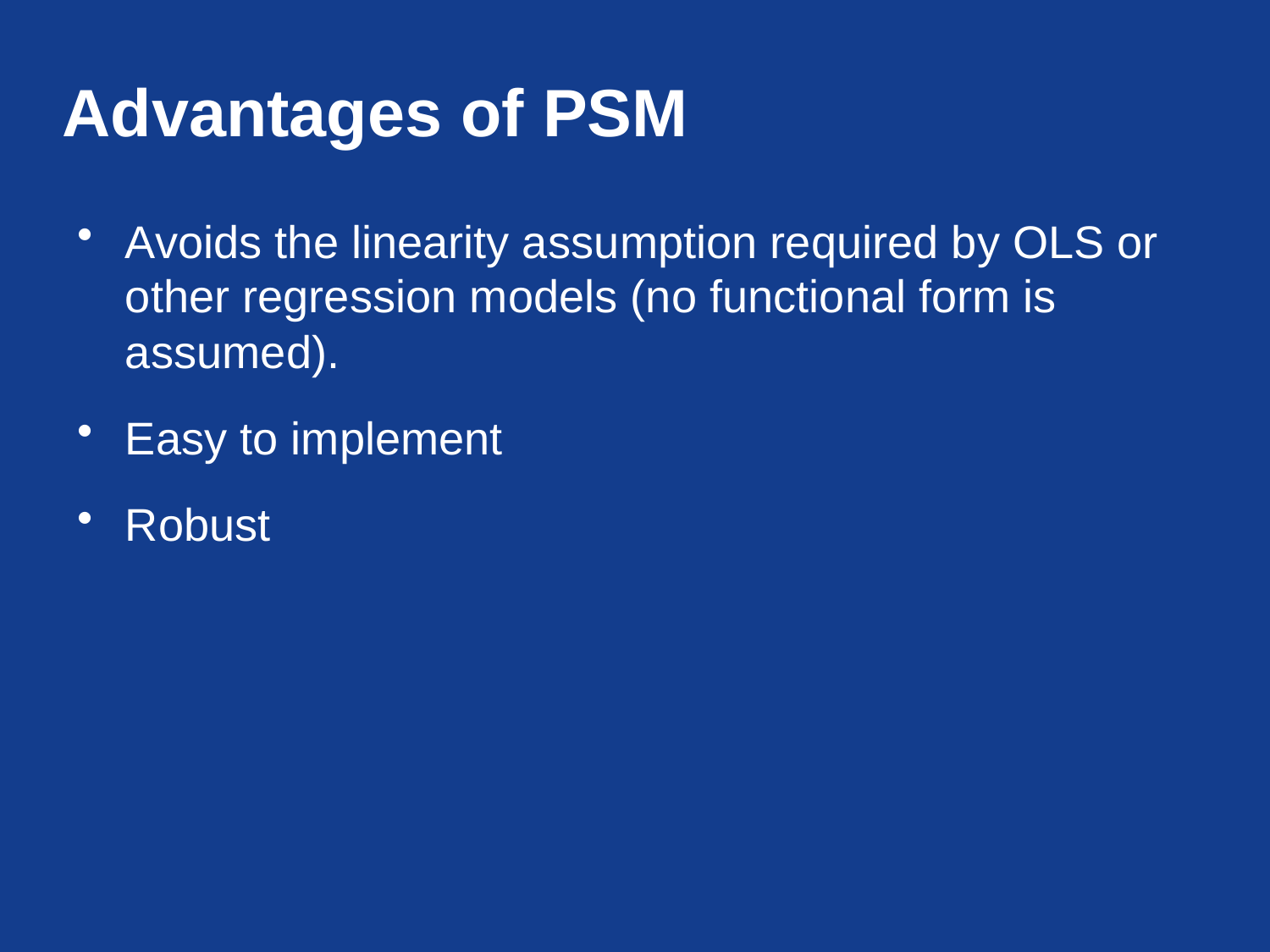

# Advantages of PSM
Avoids the linearity assumption required by OLS or other regression models (no functional form is assumed).
Easy to implement
Robust